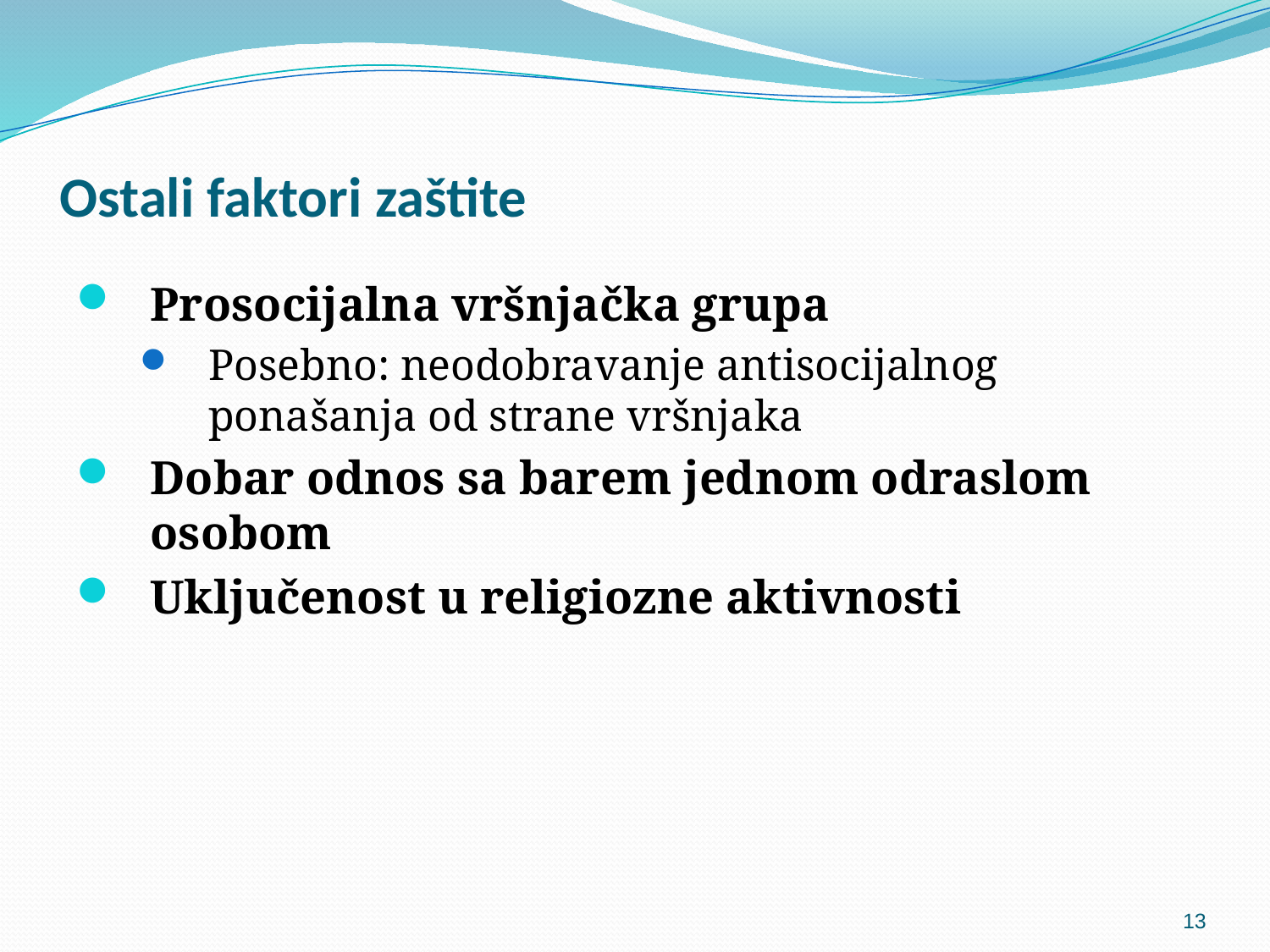

# Ostali faktori zaštite
Prosocijalna vršnjačka grupa
Posebno: neodobravanje antisocijalnog ponašanja od strane vršnjaka
Dobar odnos sa barem jednom odraslom osobom
Uključenost u religiozne aktivnosti
13